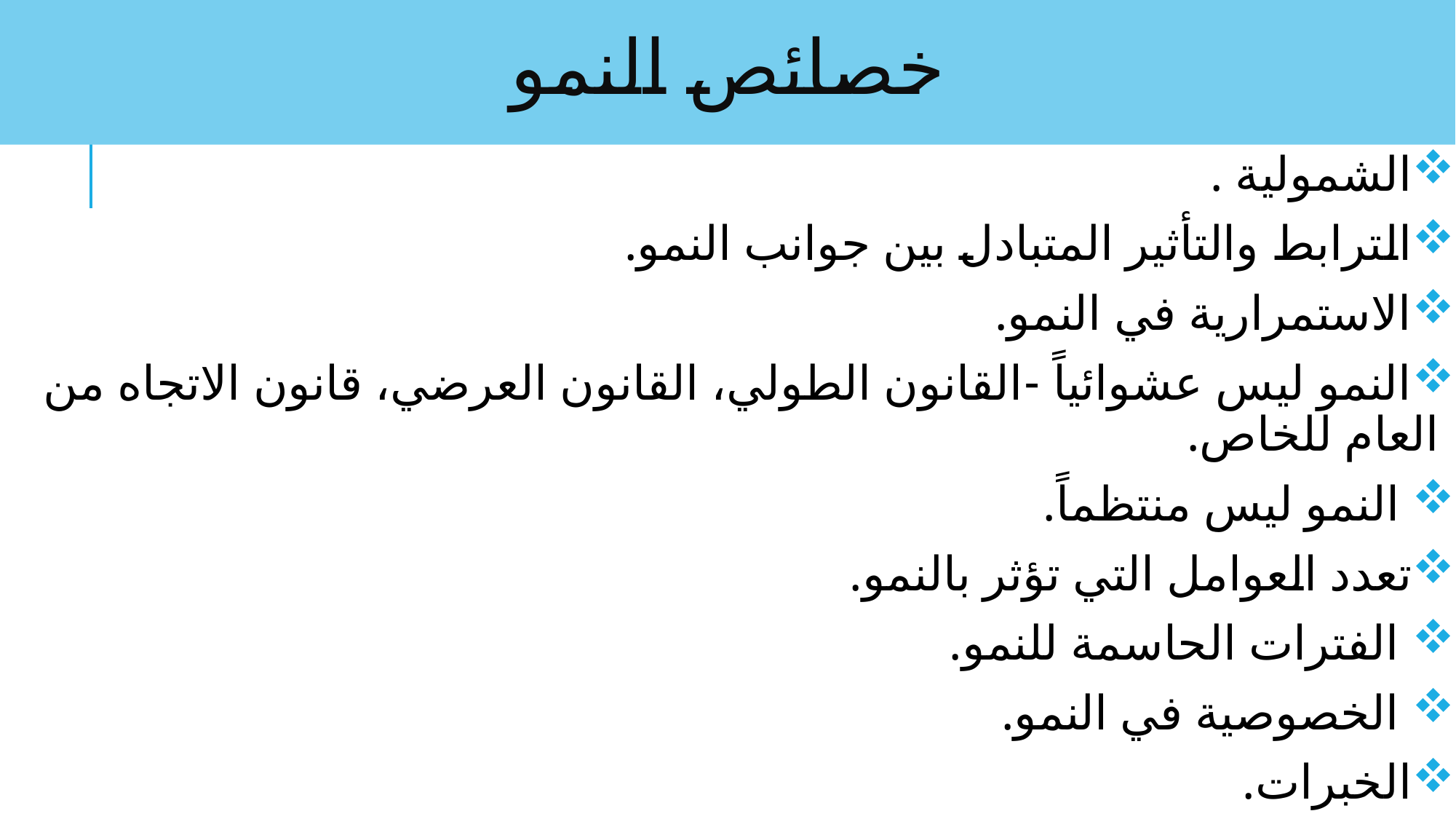

# خصائص النمو
الشمولية .
الترابط والتأثير المتبادل بين جوانب النمو.
الاستمرارية في النمو.
النمو ليس عشوائياً -القانون الطولي، القانون العرضي، قانون الاتجاه من العام للخاص.
 النمو ليس منتظماً.
تعدد العوامل التي تؤثر بالنمو.
 الفترات الحاسمة للنمو.
 الخصوصية في النمو.
الخبرات.